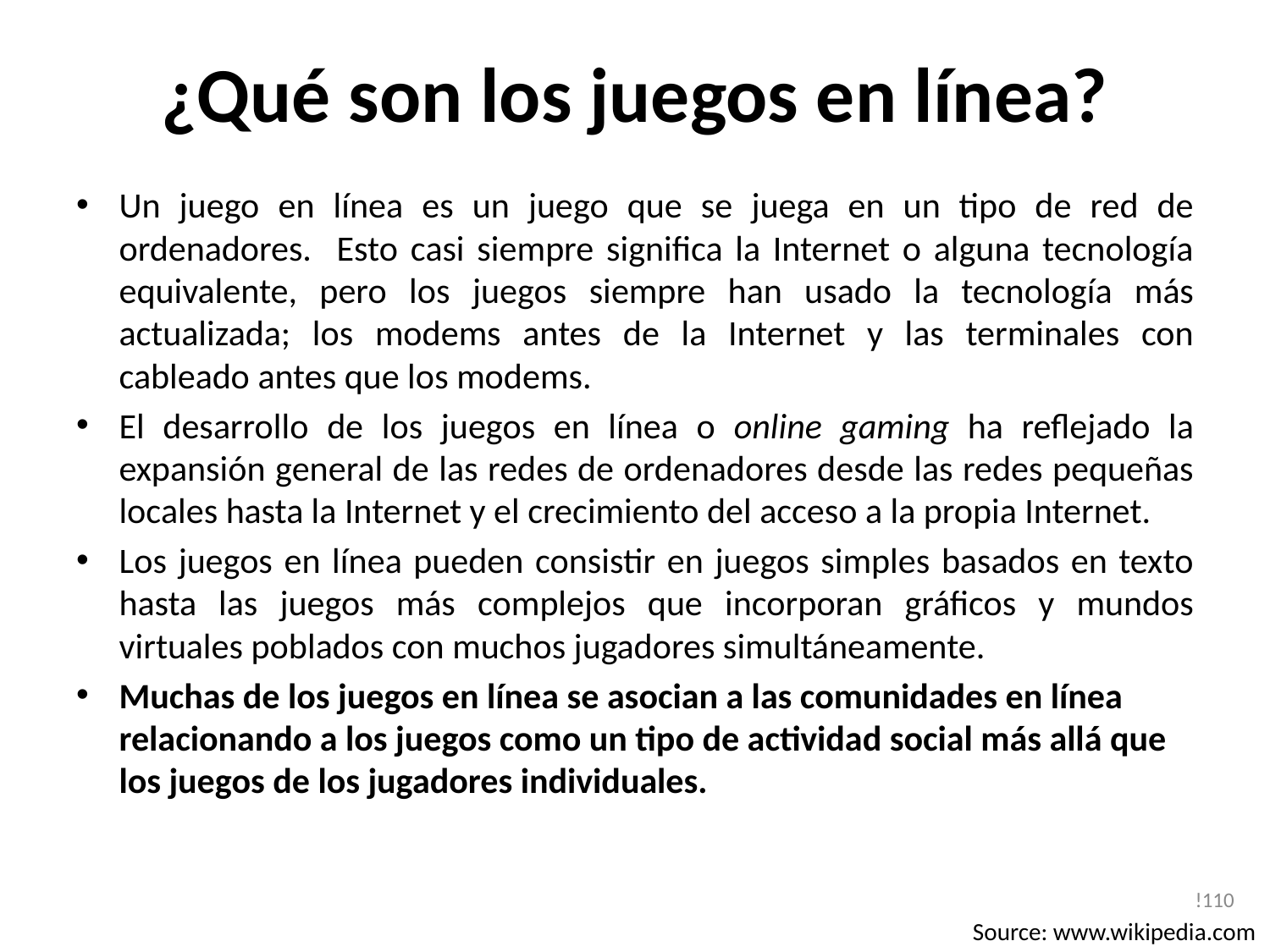

# ¿Qué son los juegos en línea?
Un juego en línea es un juego que se juega en un tipo de red de ordenadores.  Esto casi siempre significa la Internet o alguna tecnología equivalente, pero los juegos siempre han usado la tecnología más actualizada; los modems antes de la Internet y las terminales con cableado antes que los modems.
El desarrollo de los juegos en línea o online gaming ha reflejado la expansión general de las redes de ordenadores desde las redes pequeñas locales hasta la Internet y el crecimiento del acceso a la propia Internet.
Los juegos en línea pueden consistir en juegos simples basados en texto hasta las juegos más complejos que incorporan gráficos y mundos virtuales poblados con muchos jugadores simultáneamente.
Muchas de los juegos en línea se asocian a las comunidades en línea relacionando a los juegos como un tipo de actividad social más allá que los juegos de los jugadores individuales.
!110
Source: www.wikipedia.com